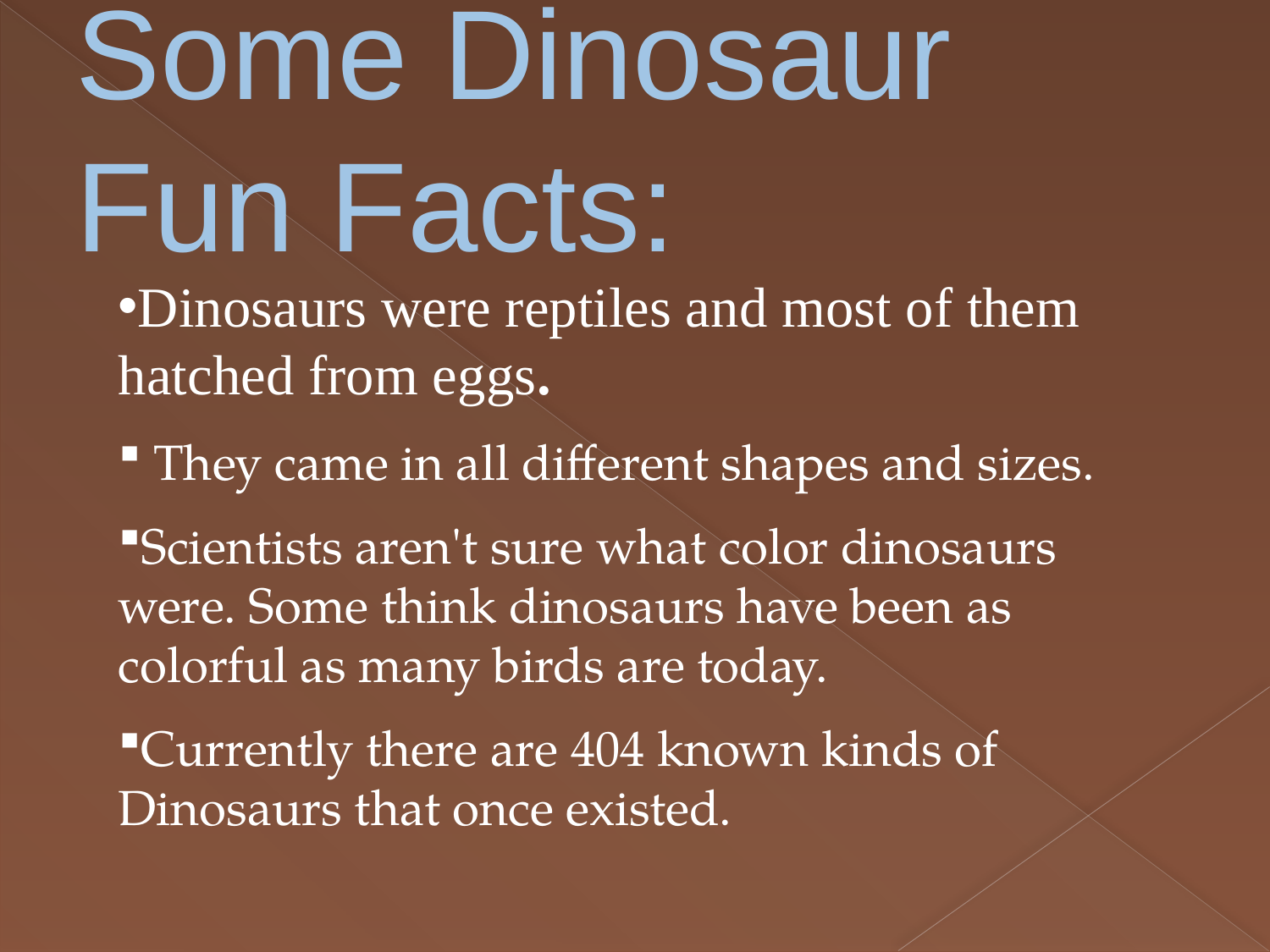

# Some Dinosaur Fun Facts:
Dinosaurs were reptiles and most of them hatched from eggs.
 They came in all different shapes and sizes.
Scientists aren't sure what color dinosaurs were. Some think dinosaurs have been as colorful as many birds are today.
Currently there are 404 known kinds of Dinosaurs that once existed.